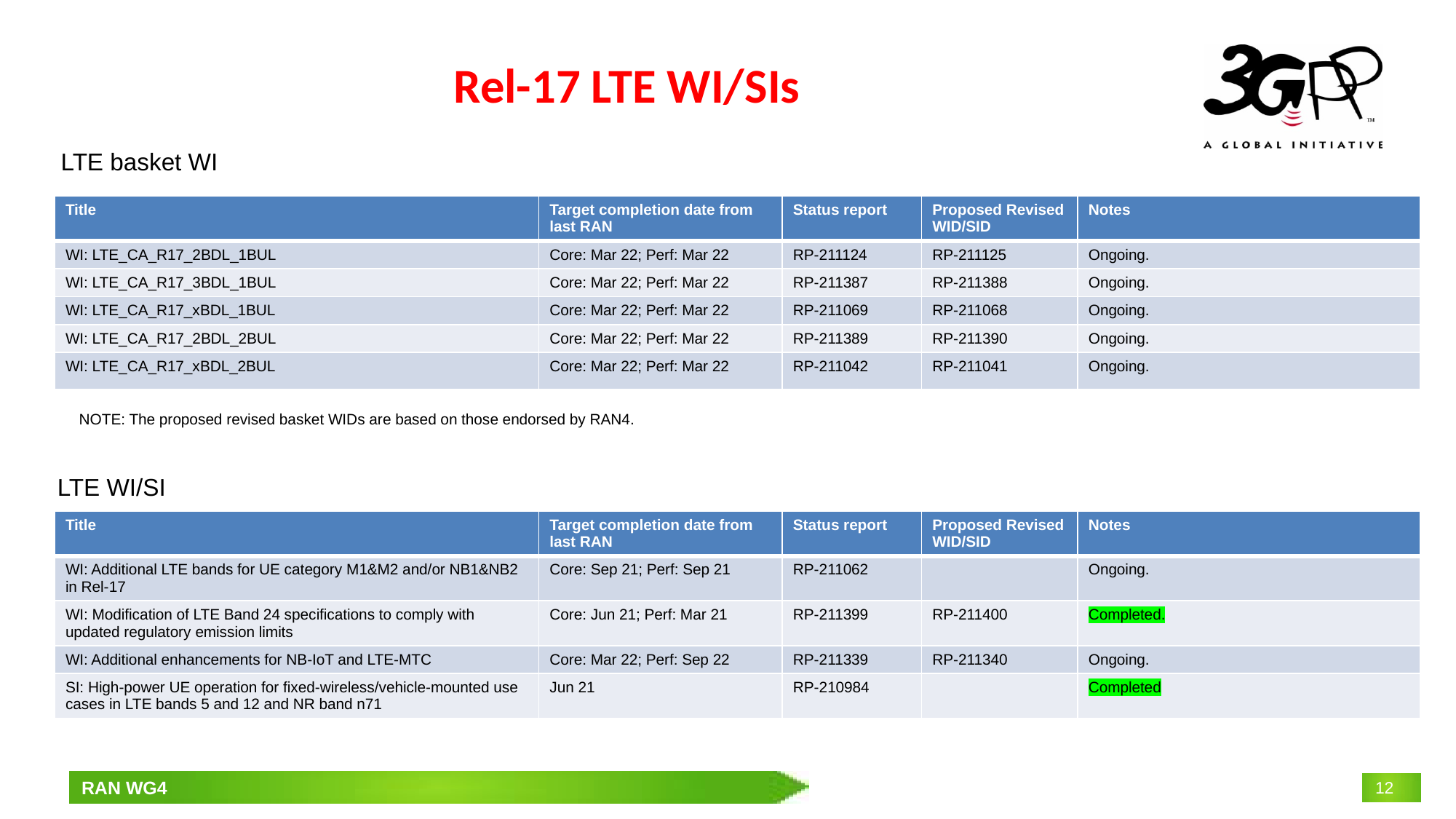

# Rel-17 LTE WI/SIs
LTE basket WI
| Title | Target completion date from last RAN | Status report | Proposed Revised WID/SID | Notes |
| --- | --- | --- | --- | --- |
| WI: LTE\_CA\_R17\_2BDL\_1BUL | Core: Mar 22; Perf: Mar 22 | RP-211124 | RP-211125 | Ongoing. |
| WI: LTE\_CA\_R17\_3BDL\_1BUL | Core: Mar 22; Perf: Mar 22 | RP-211387 | RP-211388 | Ongoing. |
| WI: LTE\_CA\_R17\_xBDL\_1BUL | Core: Mar 22; Perf: Mar 22 | RP-211069 | RP-211068 | Ongoing. |
| WI: LTE\_CA\_R17\_2BDL\_2BUL | Core: Mar 22; Perf: Mar 22 | RP-211389 | RP-211390 | Ongoing. |
| WI: LTE\_CA\_R17\_xBDL\_2BUL | Core: Mar 22; Perf: Mar 22 | RP-211042 | RP-211041 | Ongoing. |
NOTE: The proposed revised basket WIDs are based on those endorsed by RAN4.
LTE WI/SI
| Title | Target completion date from last RAN | Status report | Proposed Revised WID/SID | Notes |
| --- | --- | --- | --- | --- |
| WI: Additional LTE bands for UE category M1&M2 and/or NB1&NB2 in Rel-17 | Core: Sep 21; Perf: Sep 21 | RP-211062 |  | Ongoing. |
| WI: Modification of LTE Band 24 specifications to comply with updated regulatory emission limits | Core: Jun 21; Perf: Mar 21 | RP-211399 | RP-211400 | Completed. |
| WI: Additional enhancements for NB-IoT and LTE-MTC | Core: Mar 22; Perf: Sep 22 | RP-211339 | RP-211340 | Ongoing. |
| SI: High-power UE operation for fixed-wireless/vehicle-mounted use cases in LTE bands 5 and 12 and NR band n71 | Jun 21 | RP-210984 |  | Completed |